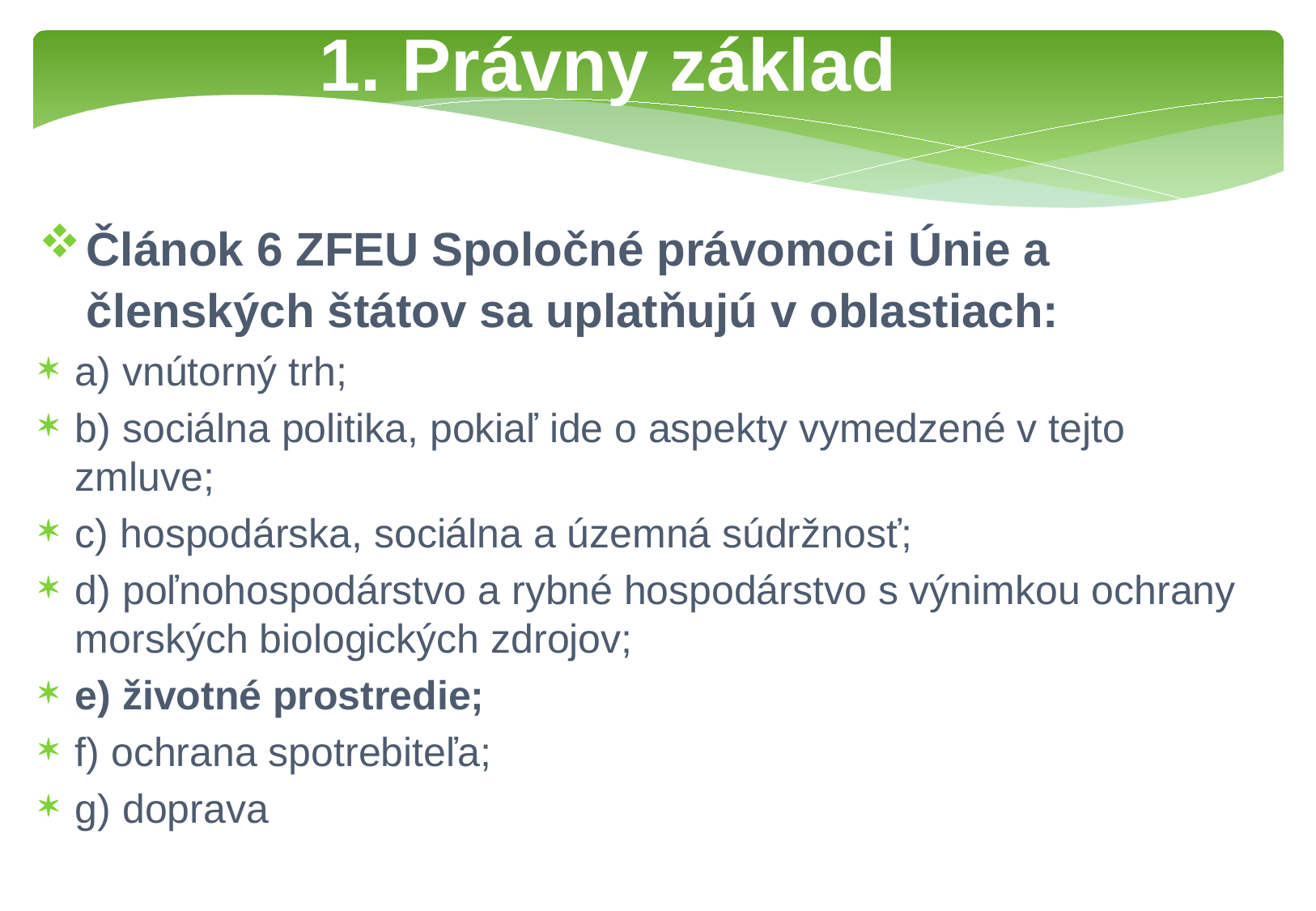

1. Právny základ
Článok 6 ZFEU Spoločné právomoci Únie a členských štátov sa uplatňujú v oblastiach:
a) vnútorný trh;
b) sociálna politika, pokiaľ ide o aspekty vymedzené v tejto zmluve;
c) hospodárska, sociálna a územná súdržnosť;
d) poľnohospodárstvo a rybné hospodárstvo s výnimkou ochrany morských biologických zdrojov;
e) životné prostredie;
f) ochrana spotrebiteľa;
g) doprava